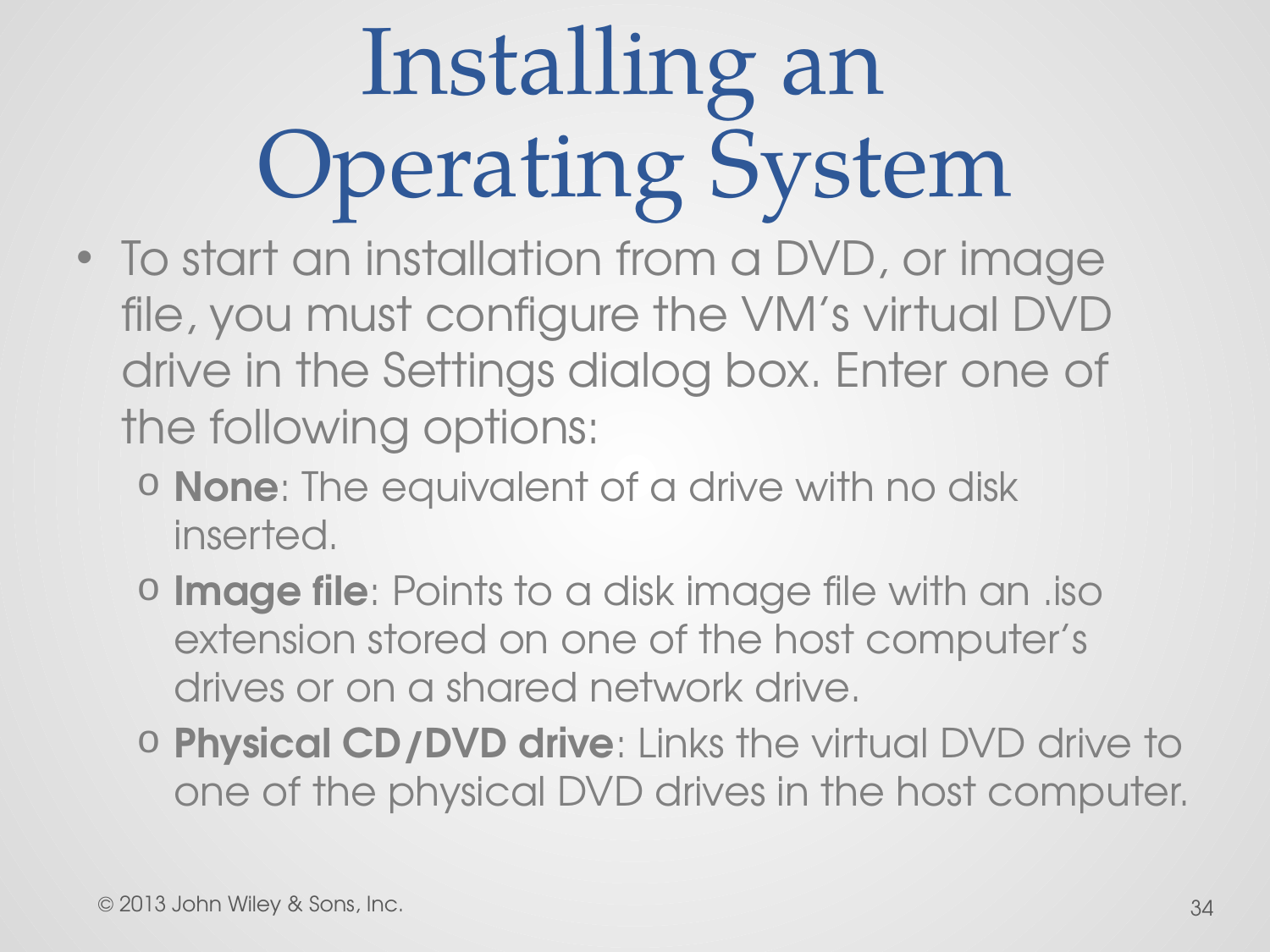

# Installing an Operating System
To start an installation from a DVD, or image file, you must configure the VM’s virtual DVD drive in the Settings dialog box. Enter one of the following options:
None: The equivalent of a drive with no disk inserted.
Image file: Points to a disk image file with an .iso extension stored on one of the host computer’s drives or on a shared network drive.
Physical CD/DVD drive: Links the virtual DVD drive to one of the physical DVD drives in the host computer.

© 2013 John Wiley & Sons, Inc.
34